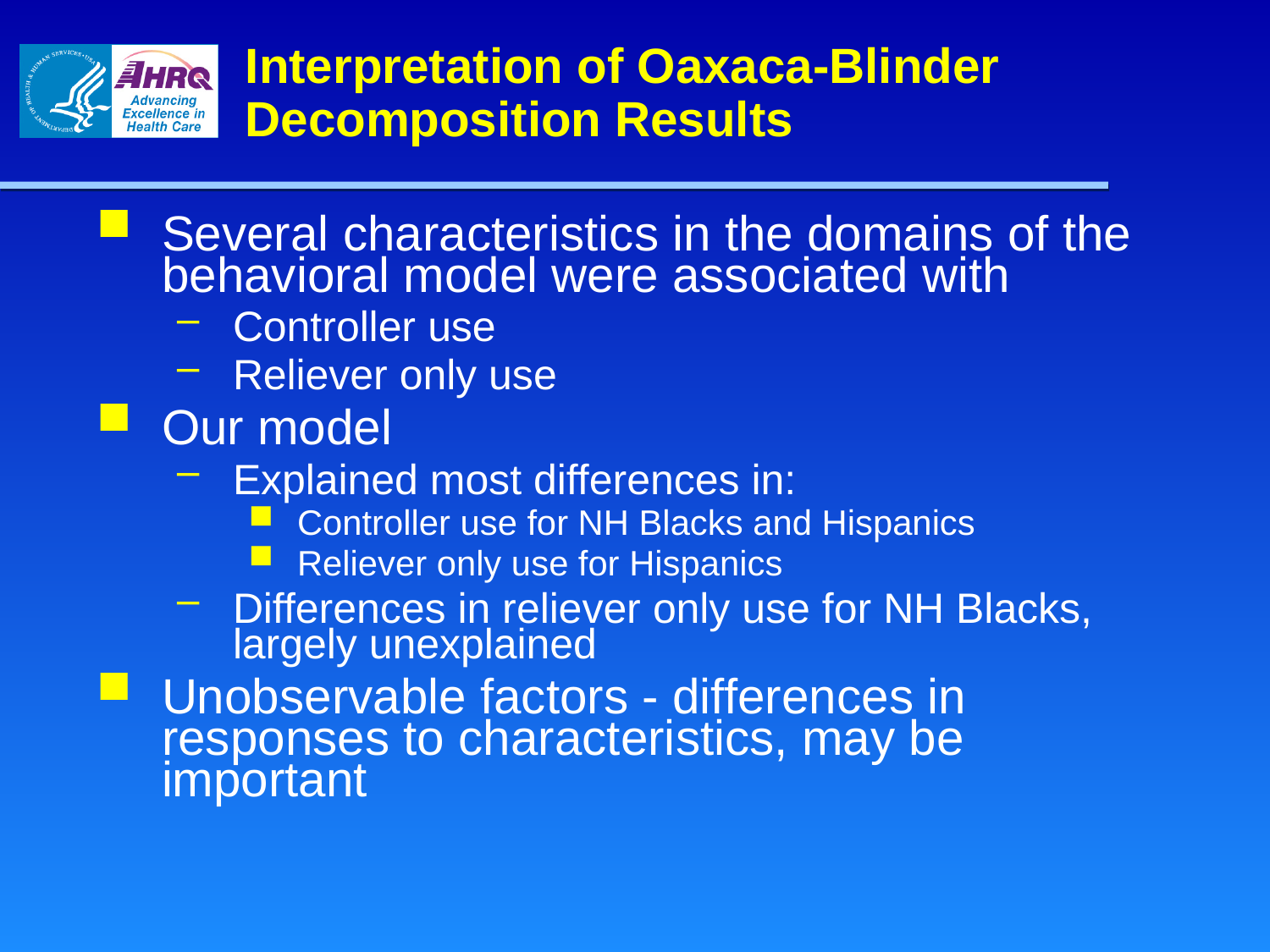

# Interpretation of Oaxaca-Blinder Decomposition Results
Several characteristics in the domains of the behavioral model were associated with
Controller use
Reliever only use
Our model
Explained most differences in:
Controller use for NH Blacks and Hispanics
Reliever only use for Hispanics
Differences in reliever only use for NH Blacks, largely unexplained
Unobservable factors - differences in responses to characteristics, may be important